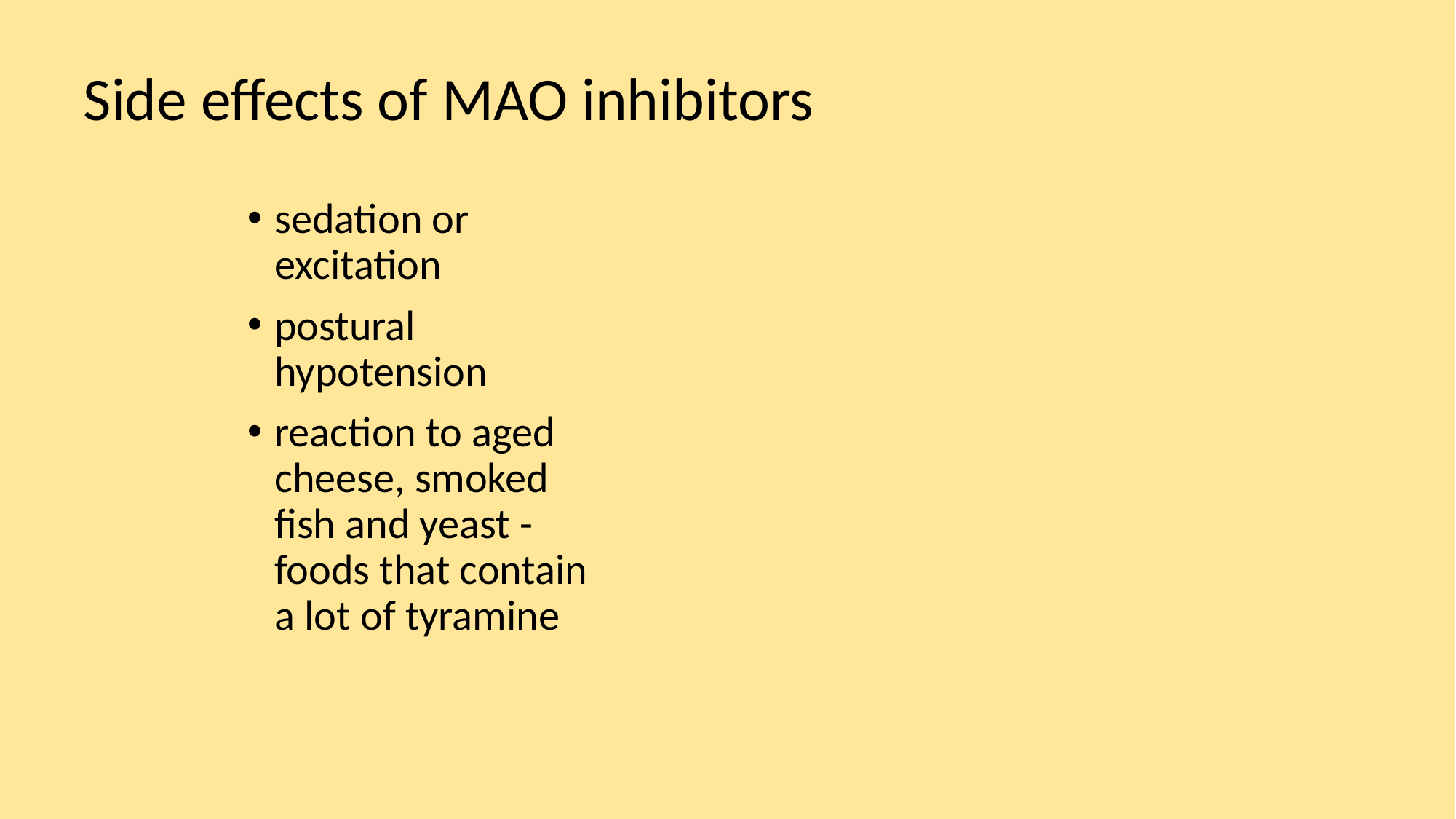

# Side effects of MAO inhibitors
sedation or excitation
postural hypotension
reaction to aged cheese, smoked fish and yeast - foods that contain a lot of tyramine